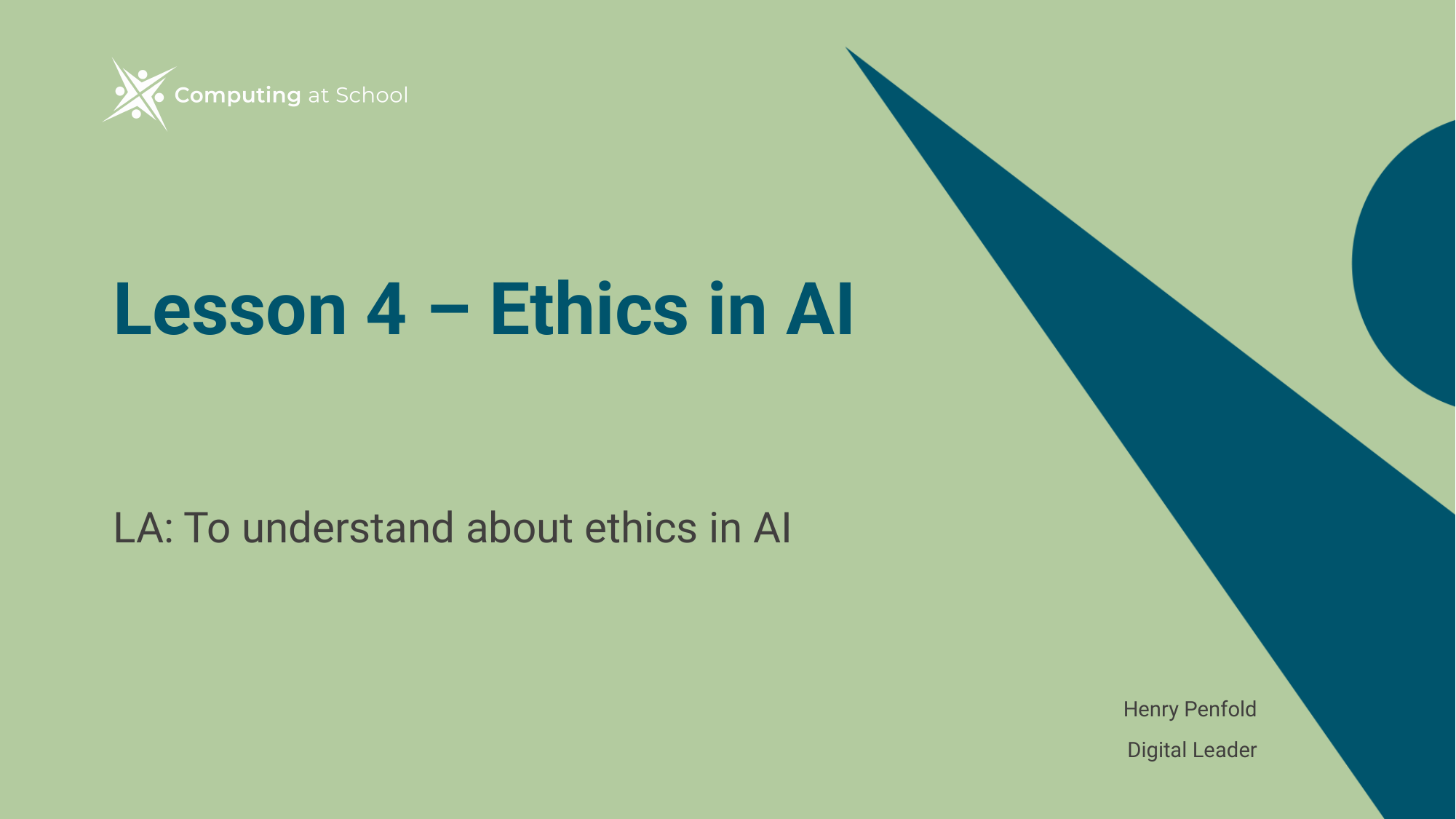

Lesson 4 – Ethics in AI
LA: To understand about ethics in AI
Henry Penfold
Digital Leader